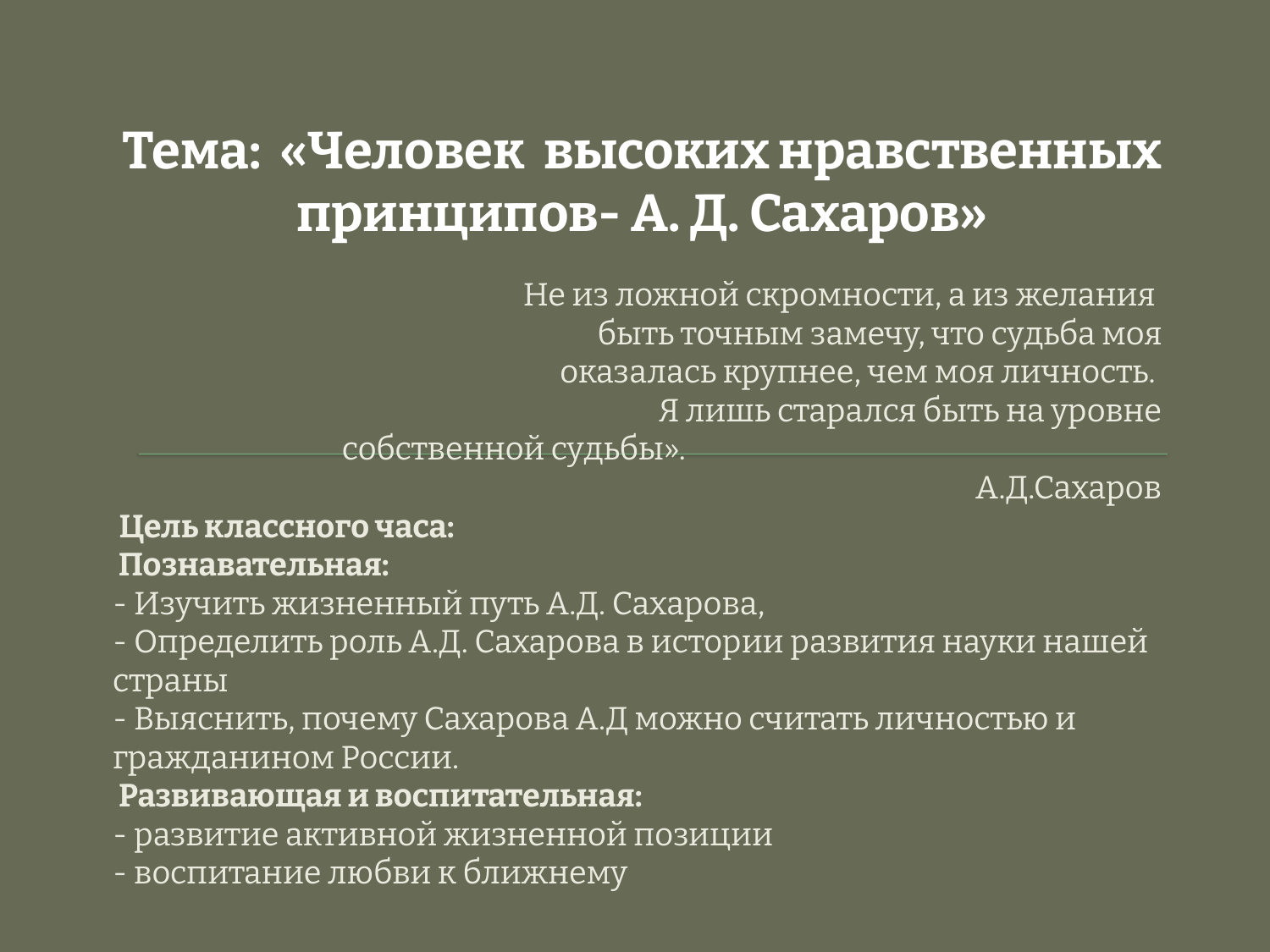

# Тема:  «Человек  высоких нравственных принципов- А. Д. Сахаров»
Не из ложной скромности, а из желания
                               быть точным замечу, что судьба моя
                               оказалась крупнее, чем моя личность.
                                  Я лишь старался быть на уровне
                                  собственной судьбы».                                                                            А.Д.Сахаров
 Цель классного часа:
 Познавательная:
- Изучить жизненный путь А.Д. Сахарова,
- Определить роль А.Д. Сахарова в истории развития науки нашей страны
- Выяснить, почему Сахарова А.Д можно считать личностью и гражданином России.
 Развивающая и воспитательная:
- развитие активной жизненной позиции
- воспитание любви к ближнему